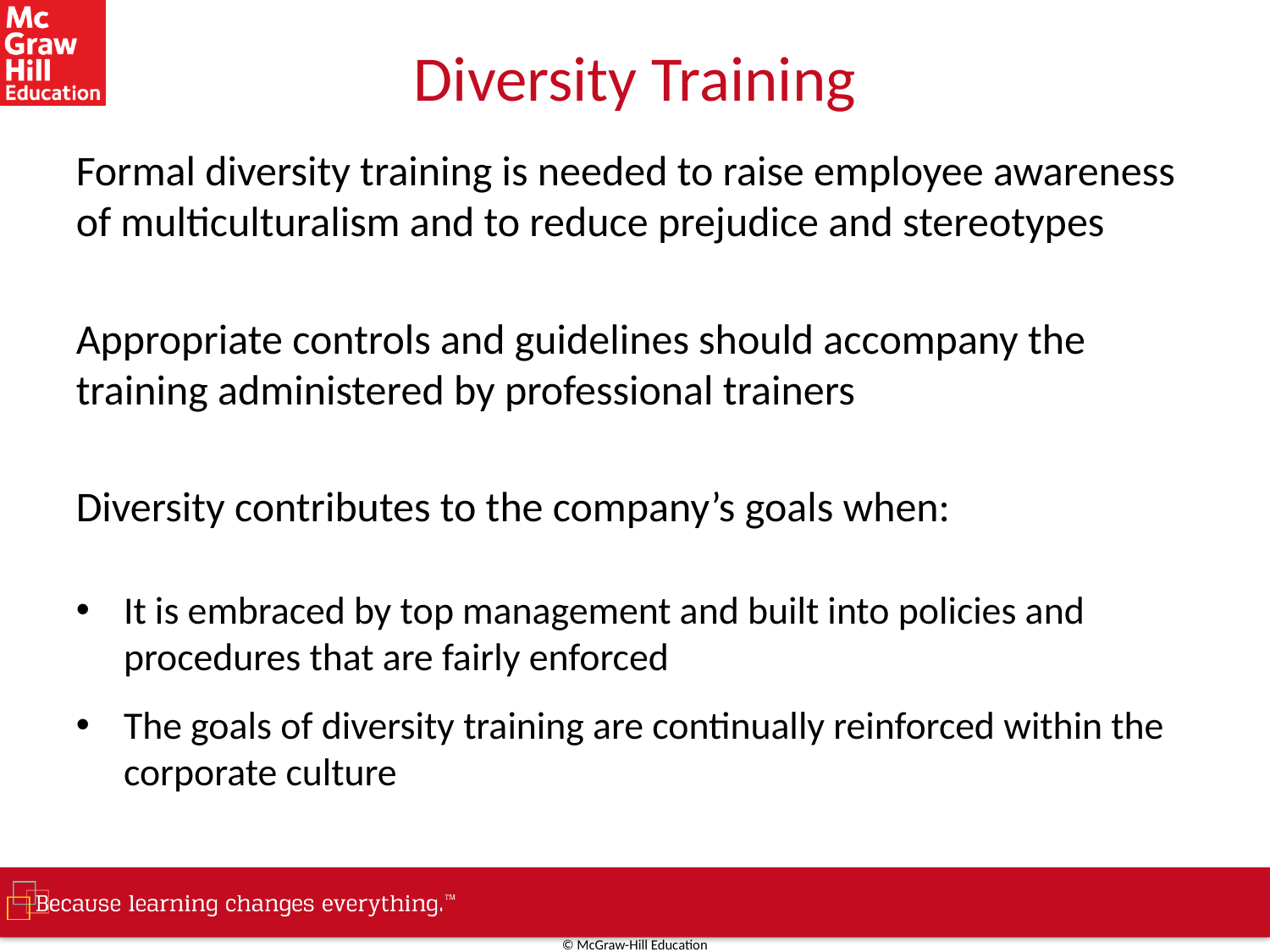

# Diversity Training
Formal diversity training is needed to raise employee awareness of multiculturalism and to reduce prejudice and stereotypes

Appropriate controls and guidelines should accompany the training administered by professional trainers

Diversity contributes to the company’s goals when:

It is embraced by top management and built into policies and procedures that are fairly enforced
The goals of diversity training are continually reinforced within the corporate culture